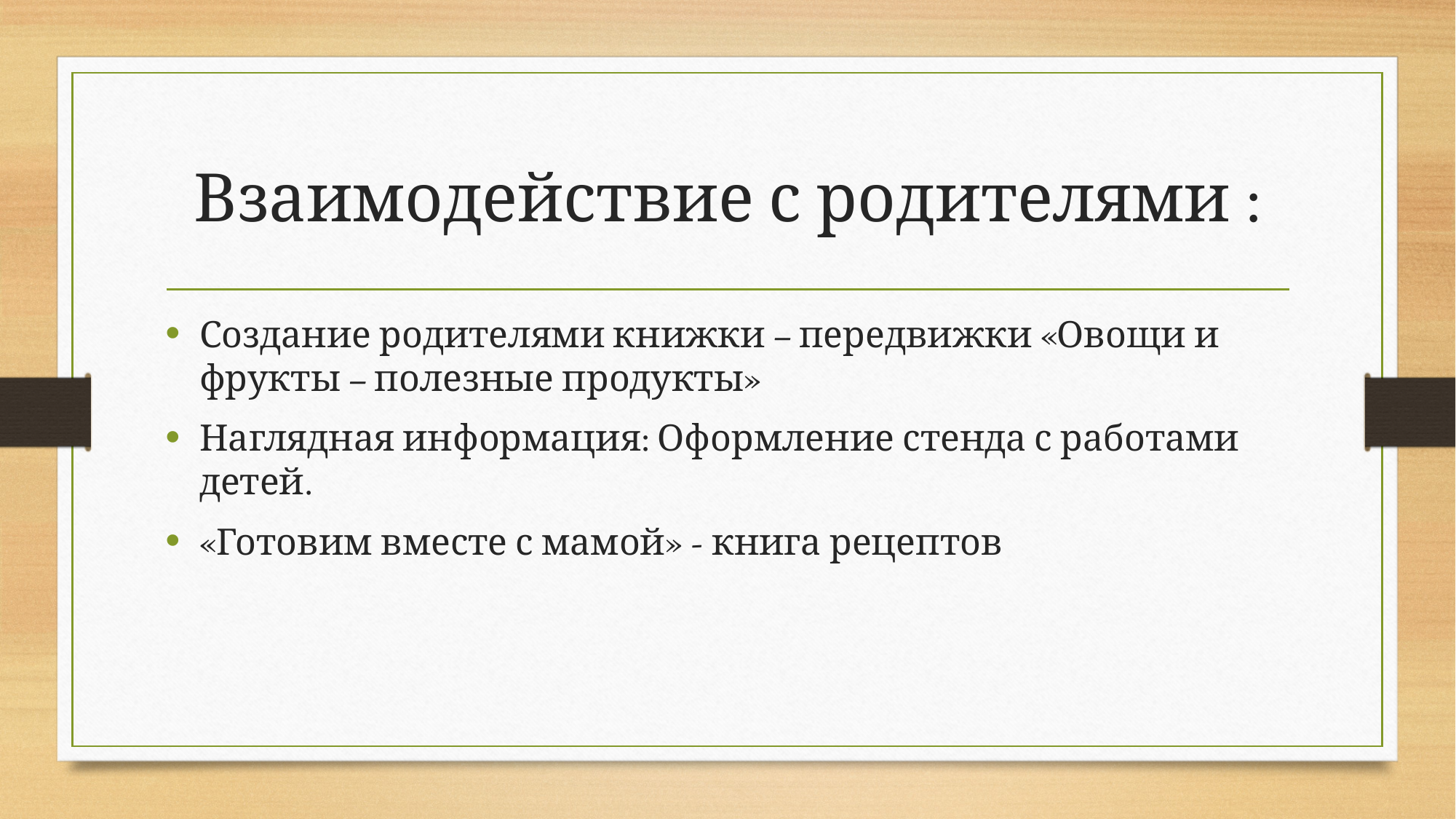

# Взаимодействие с родителями :
Создание родителями книжки – передвижки «Овощи и фрукты – полезные продукты»
Наглядная информация: Оформление стенда с работами детей.
«Готовим вместе с мамой» - книга рецептов